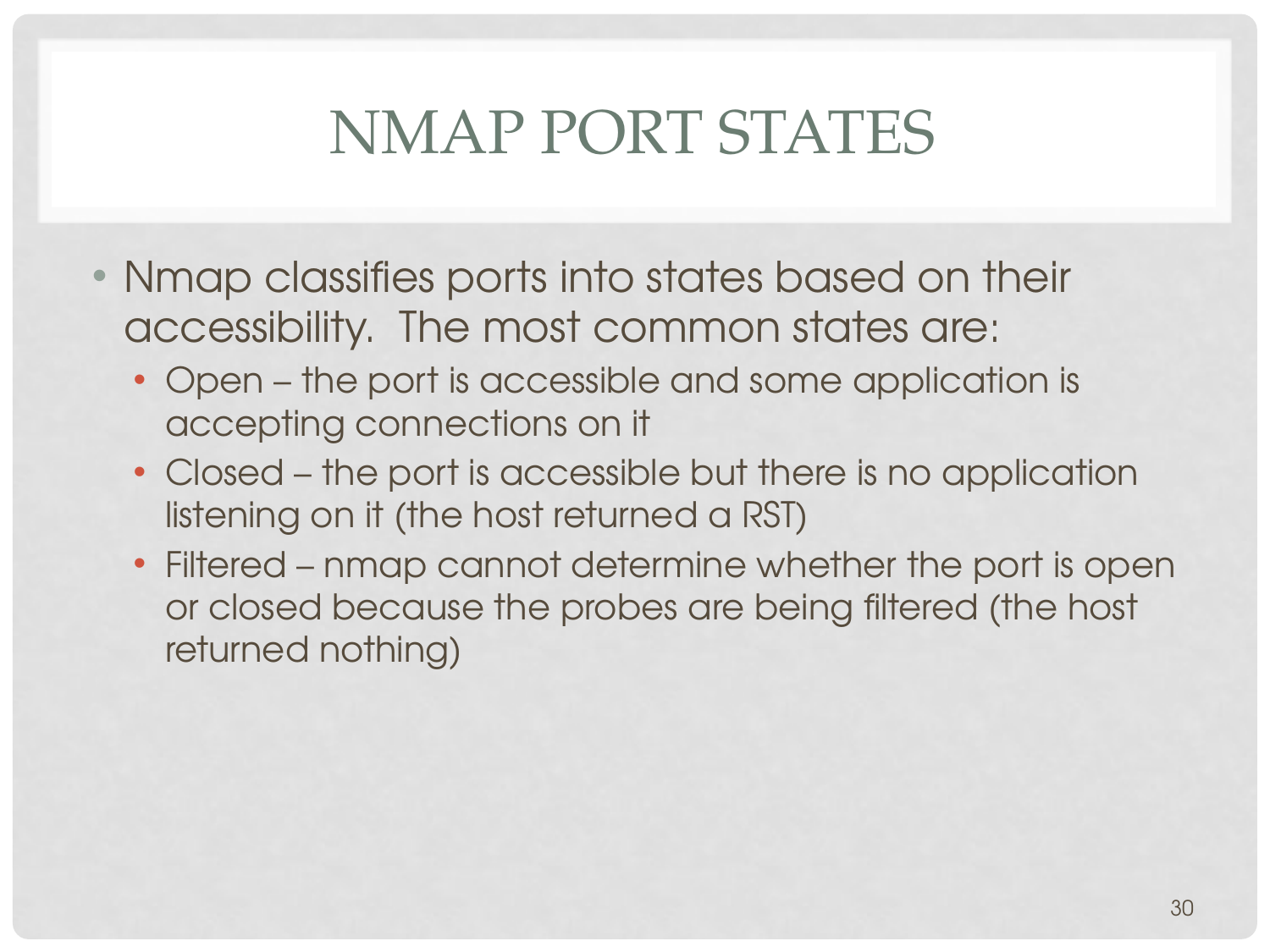

# nmap port states
Nmap classifies ports into states based on their accessibility.  The most common states are:
Open – the port is accessible and some application is accepting connections on it
Closed – the port is accessible but there is no application listening on it (the host returned a RST)
Filtered – nmap cannot determine whether the port is open or closed because the probes are being filtered (the host returned nothing)
30